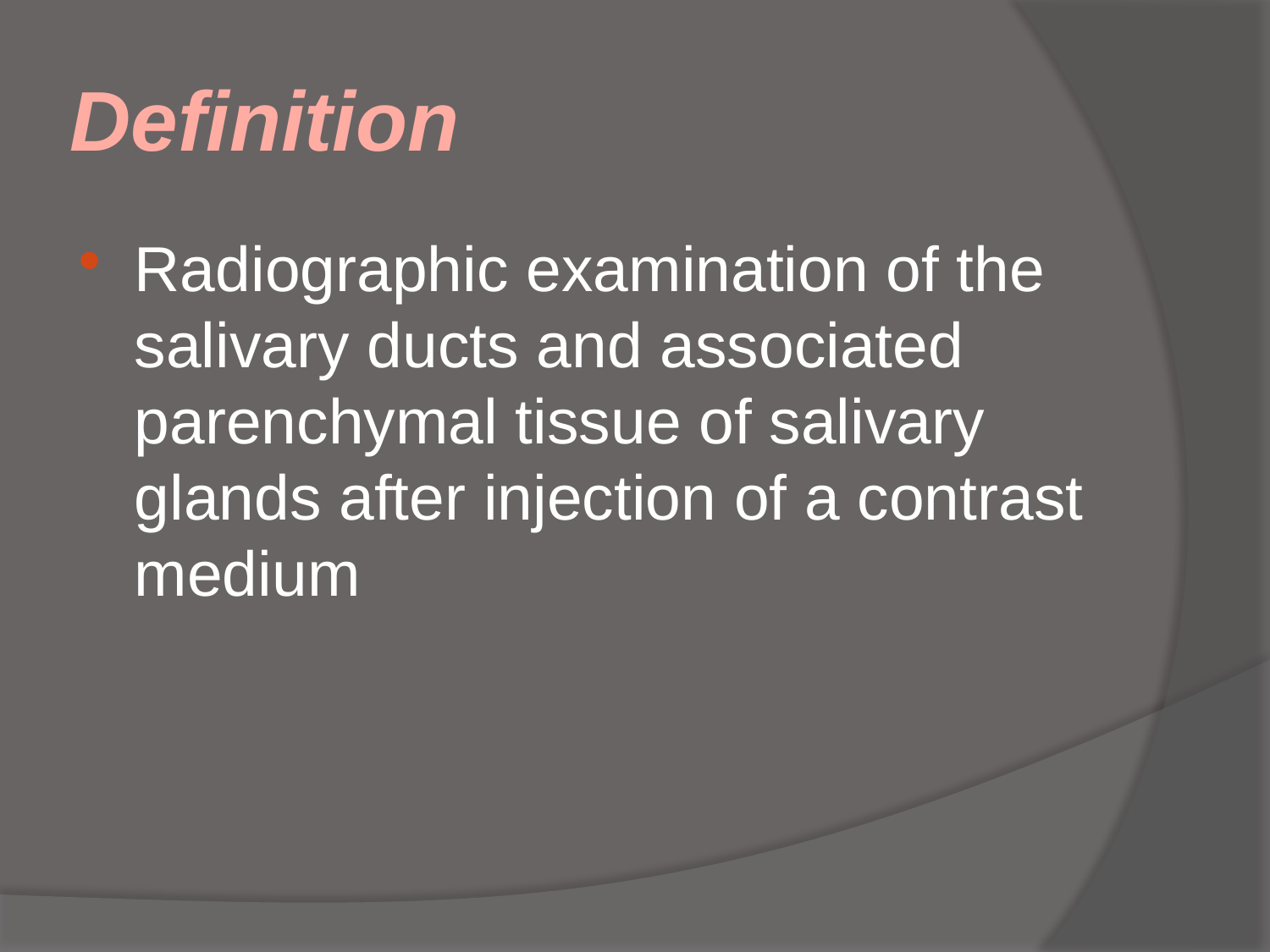

# Definition
Radiographic examination of the salivary ducts and associated parenchymal tissue of salivary glands after injection of a contrast medium